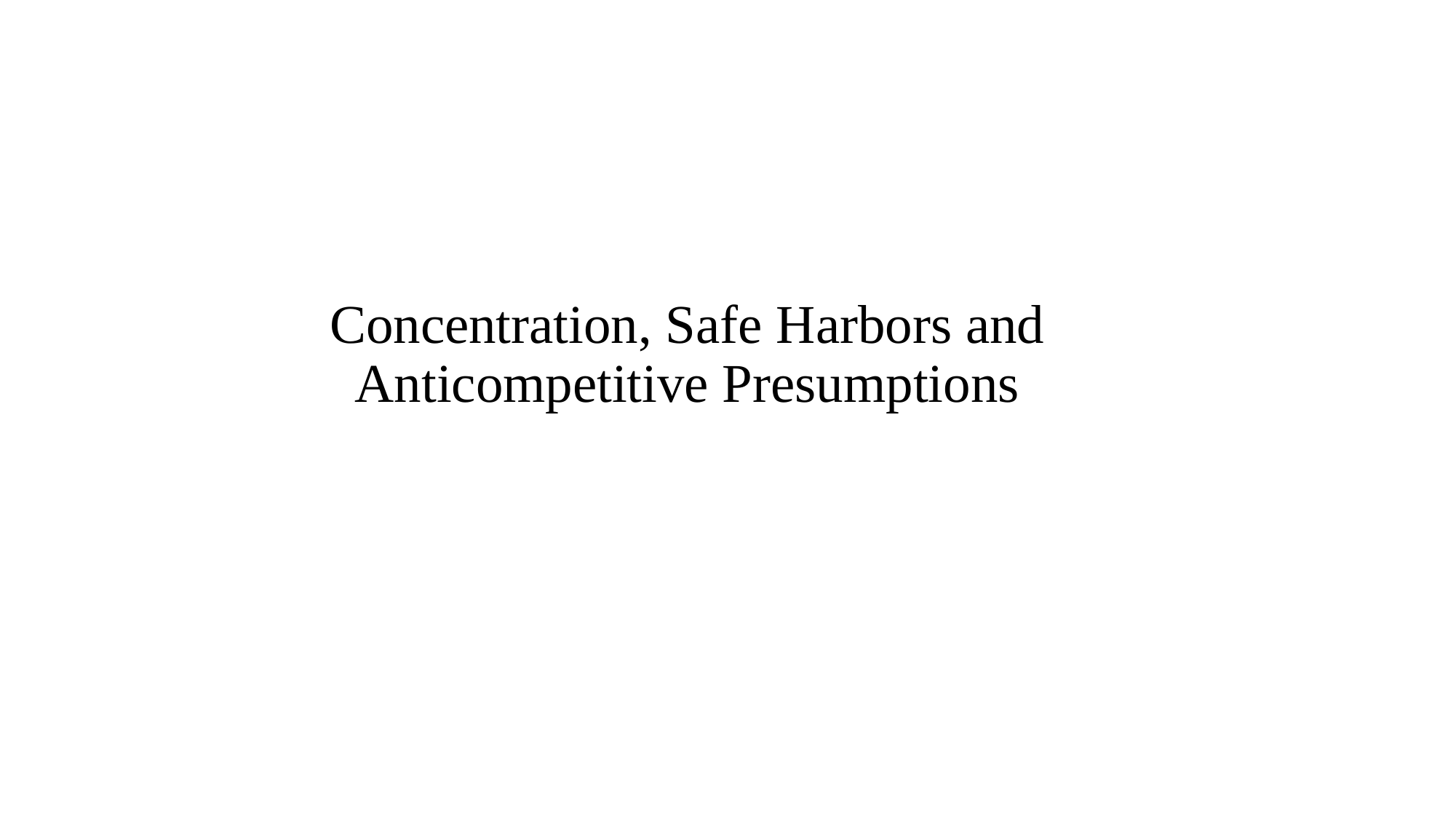

# Concentration, Safe Harbors and Anticompetitive Presumptions